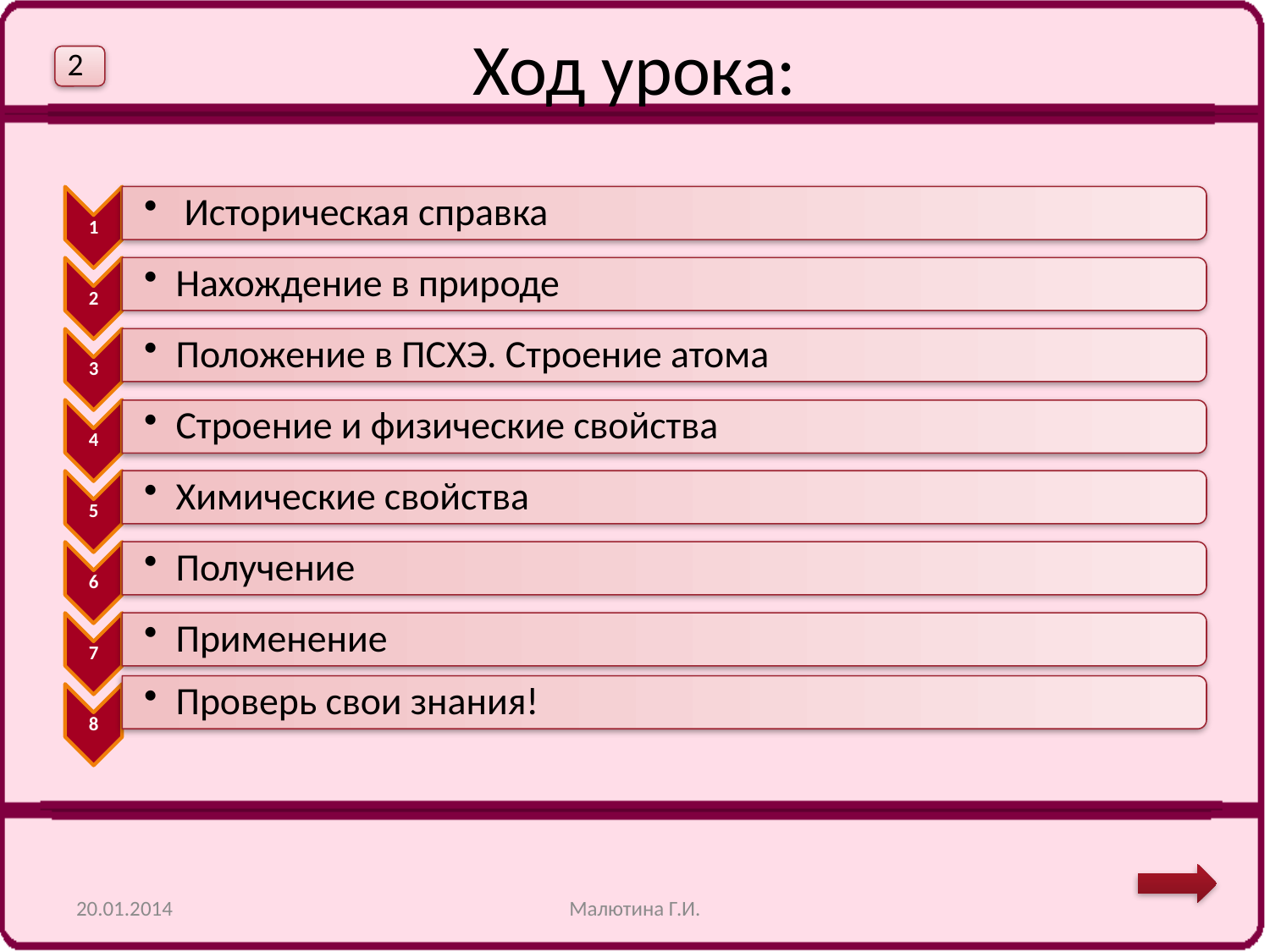

# Ход урока:
2

1
 Историческая справка
2
Нахождение в природе
3
Положение в ПСХЭ. Строение атома
4
Строение и физические свойства
5
Химические свойства
6
Получение
7
Применение
8
Проверь свои знания!

20.01.2014
Малютина Г.И.